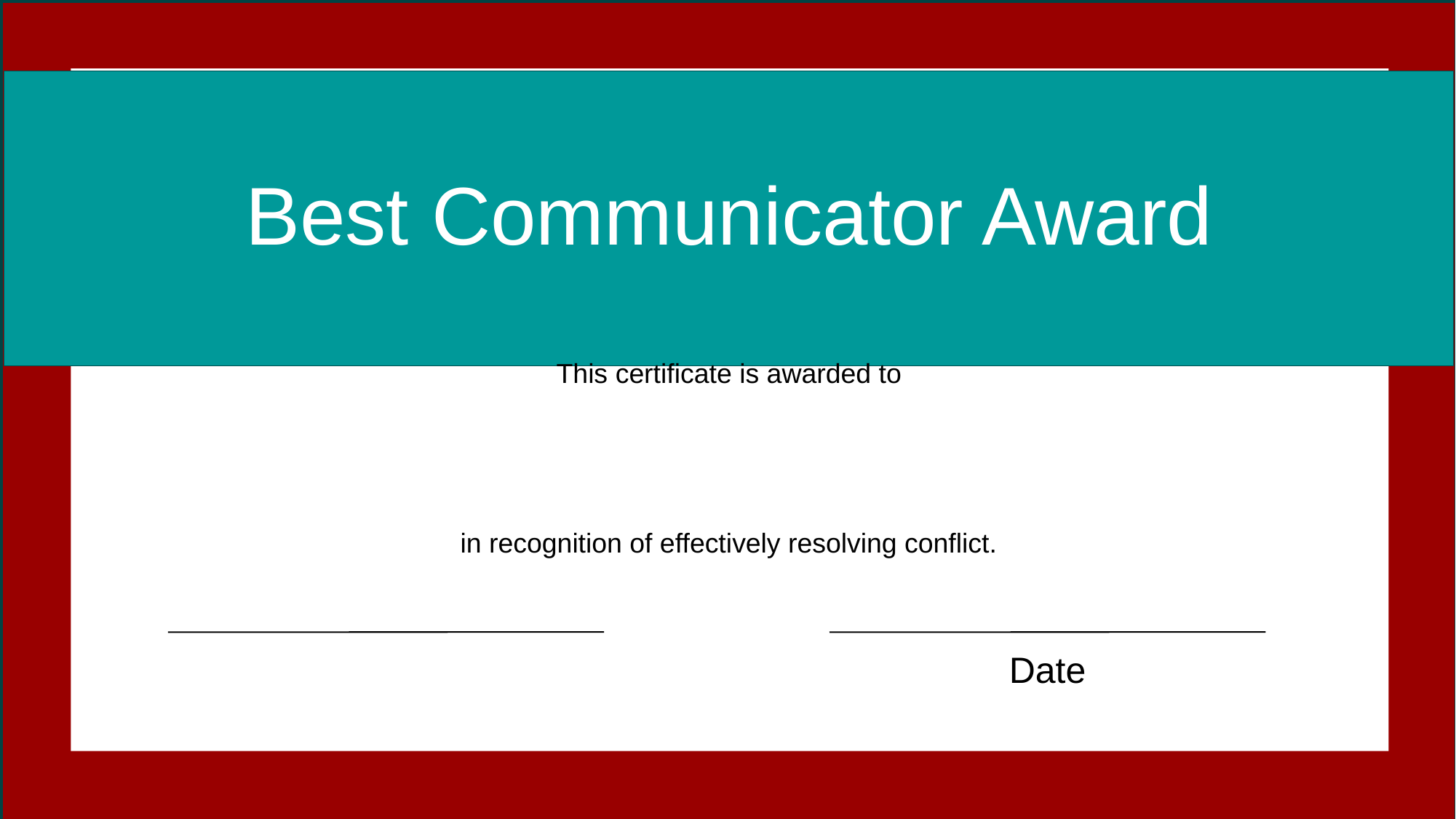

# Best Communicator Award
This certificate is awarded to

in recognition of effectively resolving conflict.

Date